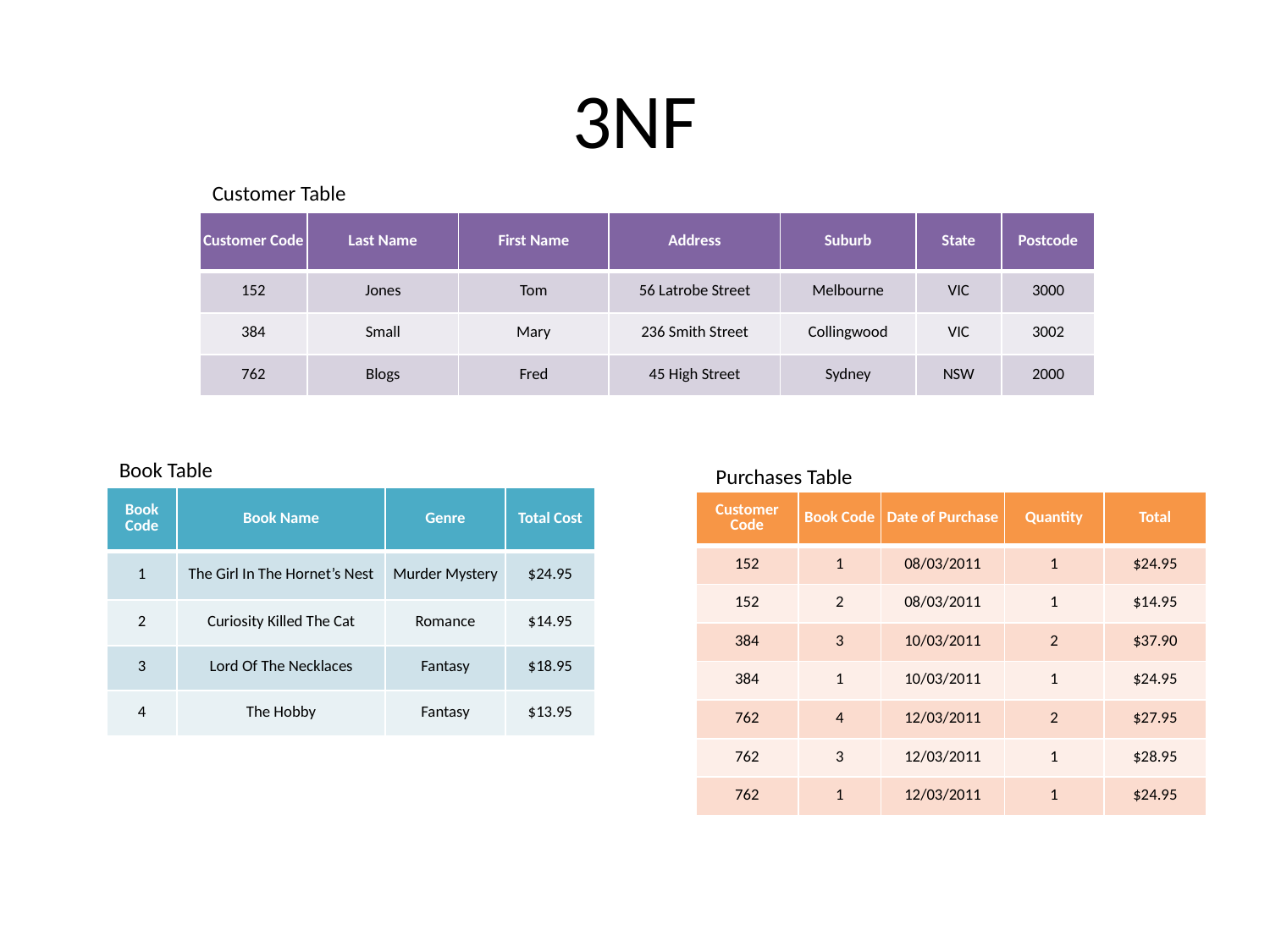

# 3NF
Customer Table
| Customer Code | Last Name | First Name | Address | Suburb | State | Postcode |
| --- | --- | --- | --- | --- | --- | --- |
| 152 | Jones | Tom | 56 Latrobe Street | Melbourne | VIC | 3000 |
| 384 | Small | Mary | 236 Smith Street | Collingwood | VIC | 3002 |
| 762 | Blogs | Fred | 45 High Street | Sydney | NSW | 2000 |
Book Table
Purchases Table
| Book Code | Book Name | Genre | Total Cost |
| --- | --- | --- | --- |
| 1 | The Girl In The Hornet’s Nest | Murder Mystery | $24.95 |
| 2 | Curiosity Killed The Cat | Romance | $14.95 |
| 3 | Lord Of The Necklaces | Fantasy | $18.95 |
| 4 | The Hobby | Fantasy | $13.95 |
| Customer Code | Book Code | Date of Purchase | Quantity | Total |
| --- | --- | --- | --- | --- |
| 152 | 1 | 08/03/2011 | 1 | $24.95 |
| 152 | 2 | 08/03/2011 | 1 | $14.95 |
| 384 | 3 | 10/03/2011 | 2 | $37.90 |
| 384 | 1 | 10/03/2011 | 1 | $24.95 |
| 762 | 4 | 12/03/2011 | 2 | $27.95 |
| 762 | 3 | 12/03/2011 | 1 | $28.95 |
| 762 | 1 | 12/03/2011 | 1 | $24.95 |